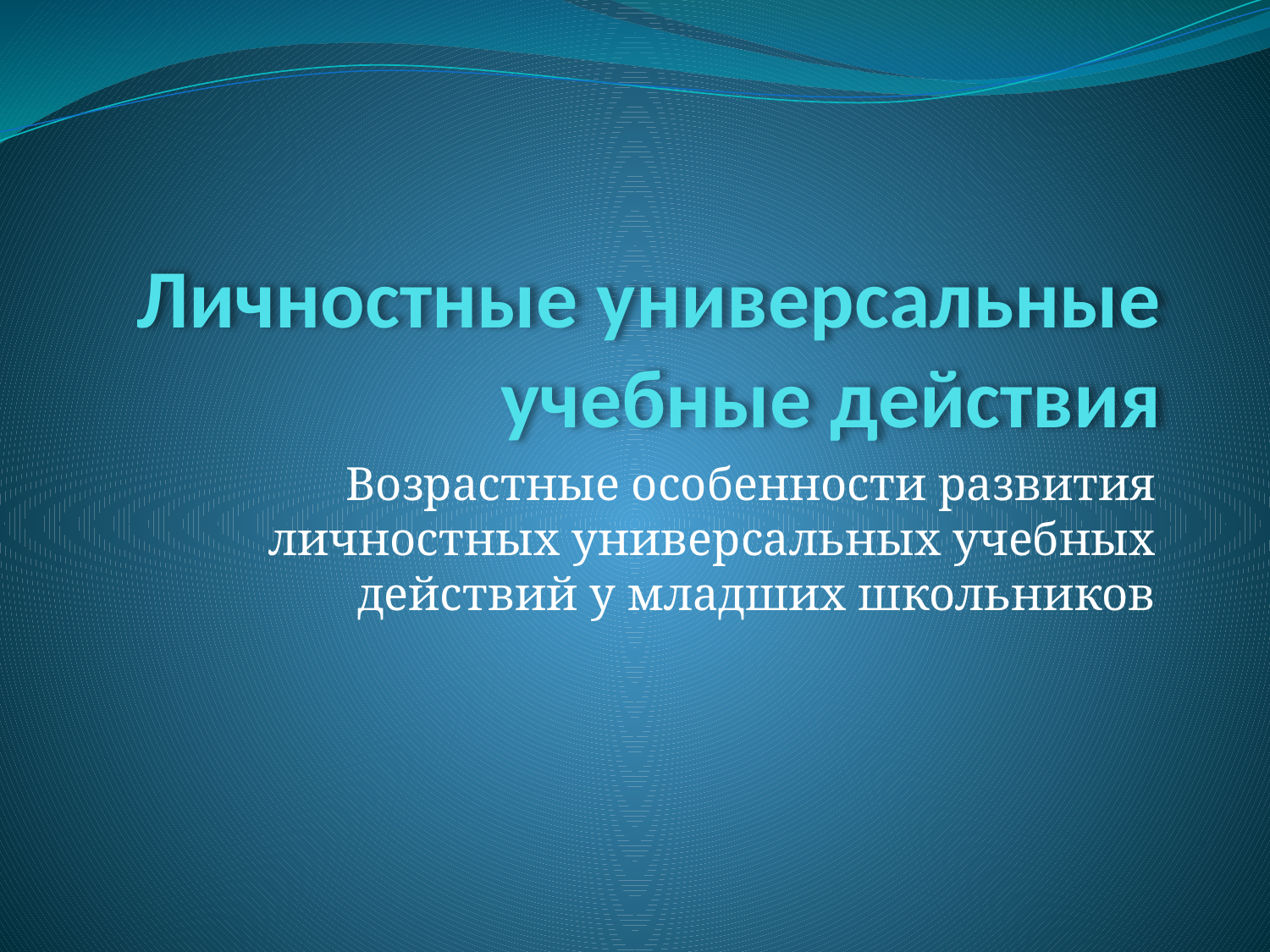

# Личностные универсальные учебные действия
Возрастные особенности развития личностных универсальных учебных действий у младших школьников